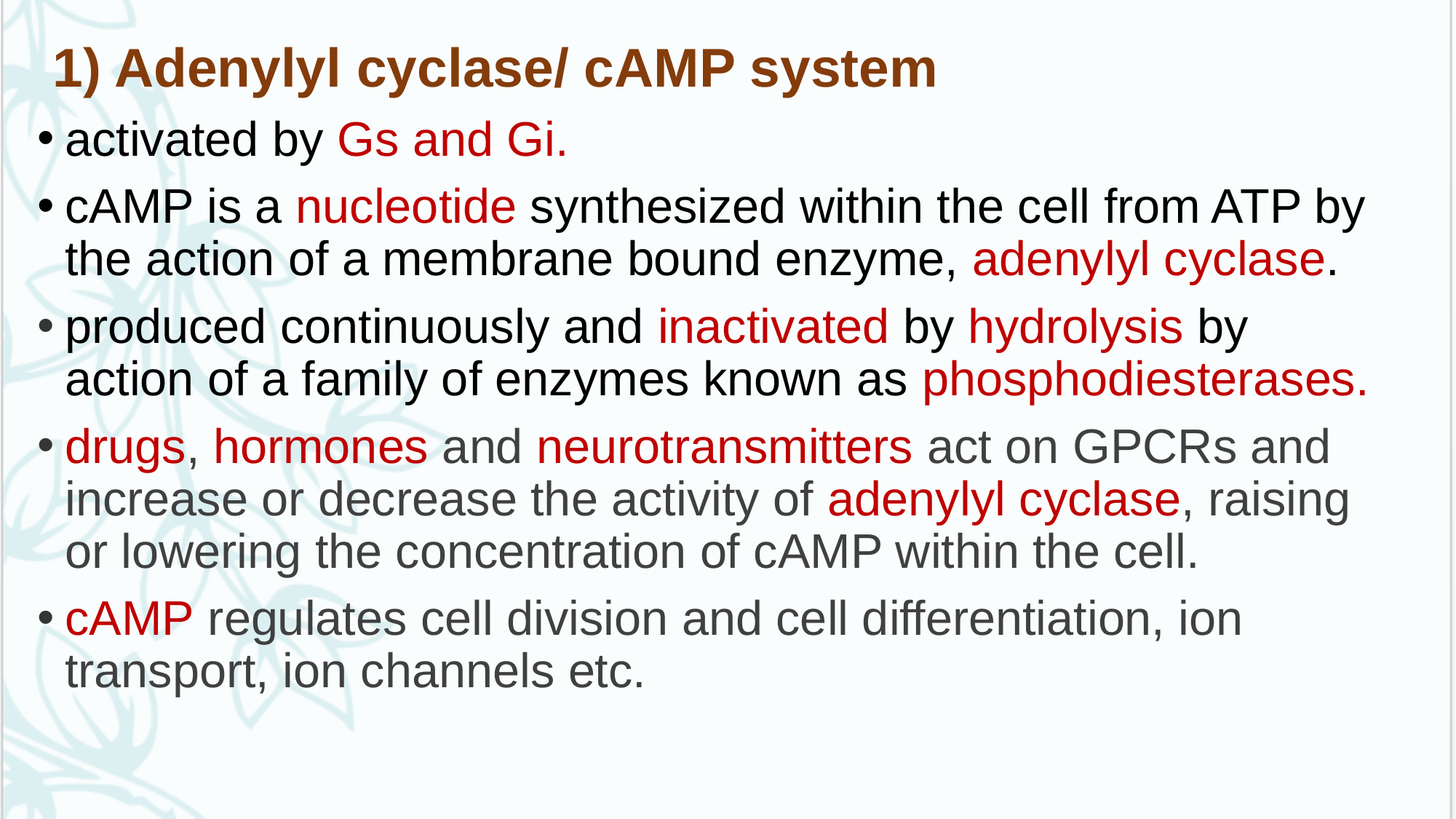

# .
 1) Adenylyl cyclase/ cAMP system
activated by Gs and Gi.
cAMP is a nucleotide synthesized within the cell from ATP by the action of a membrane bound enzyme, adenylyl cyclase.
produced continuously and inactivated by hydrolysis by action of a family of enzymes known as phosphodiesterases.
drugs, hormones and neurotransmitters act on GPCRs and increase or decrease the activity of adenylyl cyclase, raising or lowering the concentration of cAMP within the cell.
cAMP regulates cell division and cell differentiation, ion transport, ion channels etc.